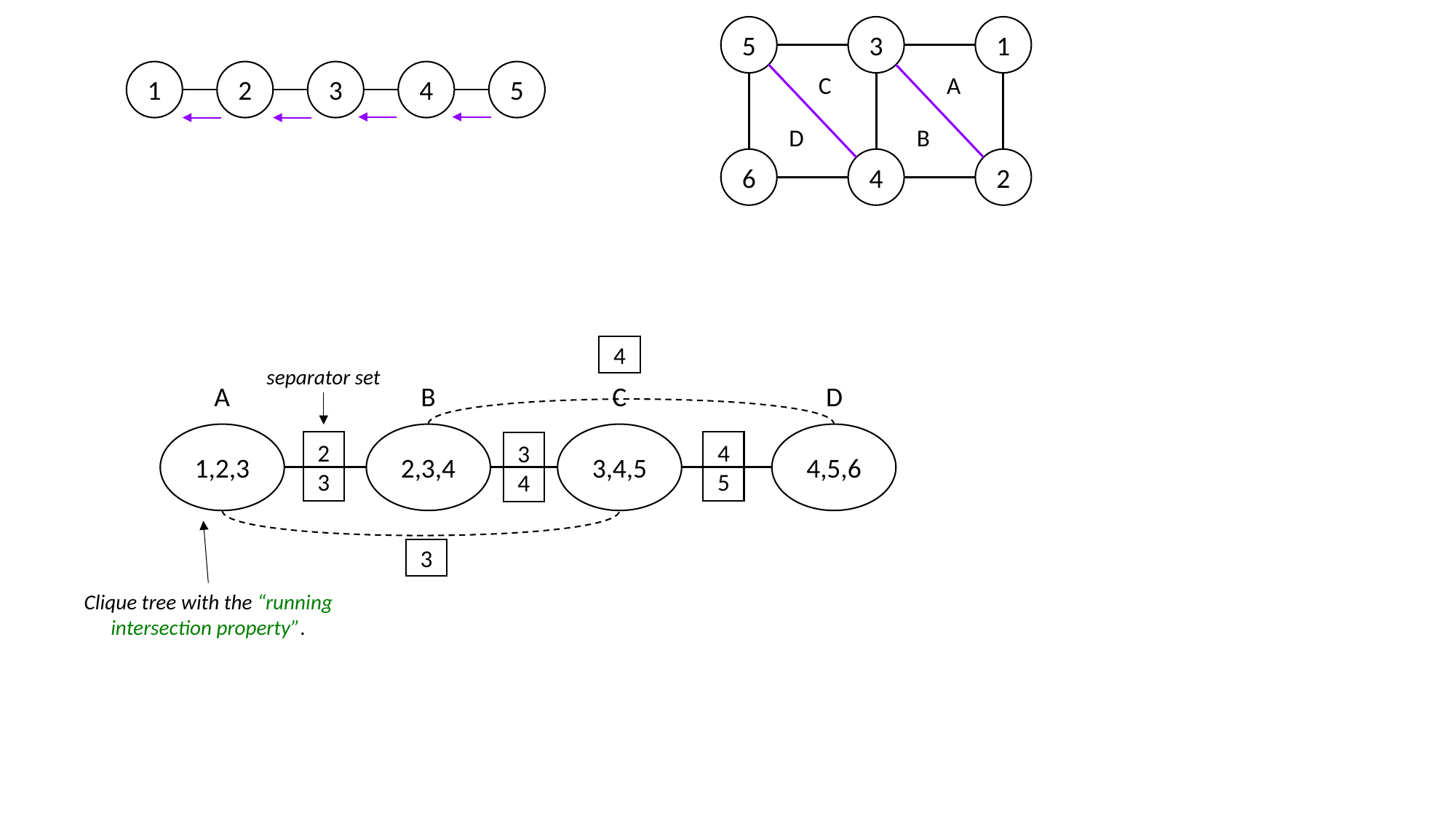

5
3
1
2
5
1
3
4
C
A
D
B
6
4
2
4
separator set
A
B
C
D
1,2,3
2,3,4
3,4,5
4,5,6
2
3
4
5
3
4
3
Clique tree with the “running intersection property”.